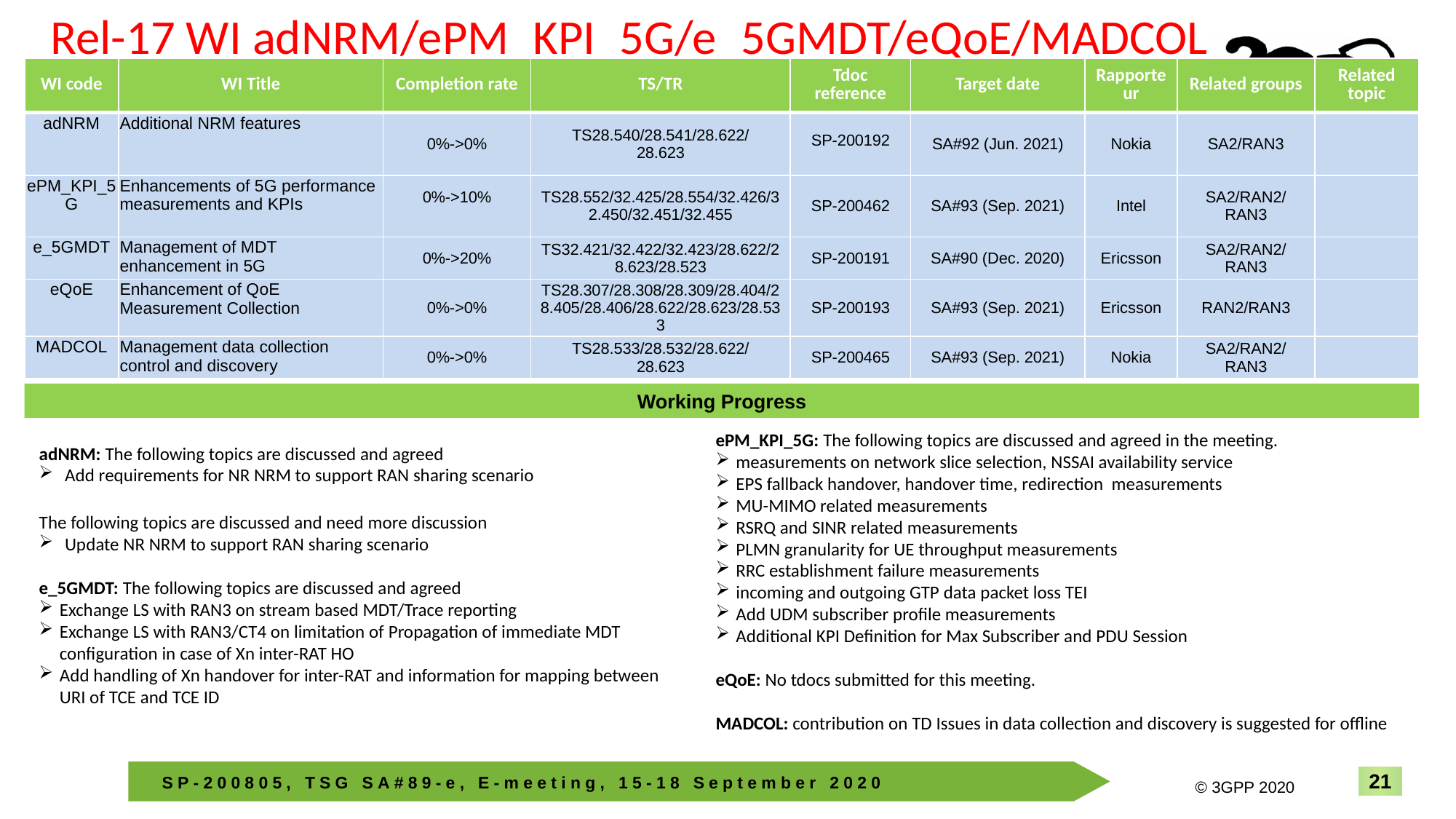

Rel-17 WI adNRM/ePM_KPI_5G/e_5GMDT/eQoE/MADCOL
| WI code | WI Title | Completion rate | TS/TR | Tdoc reference | Target date | Rapporteur | Related groups | Related topic |
| --- | --- | --- | --- | --- | --- | --- | --- | --- |
| adNRM | Additional NRM features | 0%->0% | TS28.540/28.541/28.622/ 28.623 | SP-200192 | SA#92 (Jun. 2021) | Nokia | SA2/RAN3 |  |
| ePM\_KPI\_5G | Enhancements of 5G performance measurements and KPIs | 0%->10% | TS28.552/32.425/28.554/32.426/32.450/32.451/32.455 | SP-200462 | SA#93 (Sep. 2021) | Intel | SA2/RAN2/RAN3 |  |
| e\_5GMDT | Management of MDT enhancement in 5G | 0%->20% | TS32.421/32.422/32.423/28.622/28.623/28.523 | SP-200191 | SA#90 (Dec. 2020) | Ericsson | SA2/RAN2/RAN3 |  |
| eQoE | Enhancement of QoE Measurement Collection | 0%->0% | TS28.307/28.308/28.309/28.404/28.405/28.406/28.622/28.623/28.533 | SP-200193 | SA#93 (Sep. 2021) | Ericsson | RAN2/RAN3 |  |
| MADCOL | Management data collection control and discovery | 0%->0% | TS28.533/28.532/28.622/ 28.623 | SP-200465 | SA#93 (Sep. 2021) | Nokia | SA2/RAN2/RAN3 |  |
Working Progress
ePM_KPI_5G: The following topics are discussed and agreed in the meeting.
measurements on network slice selection, NSSAI availability service
EPS fallback handover, handover time, redirection  measurements
MU-MIMO related measurements
RSRQ and SINR related measurements
PLMN granularity for UE throughput measurements
RRC establishment failure measurements
incoming and outgoing GTP data packet loss TEI
Add UDM subscriber profile measurements
Additional KPI Definition for Max Subscriber and PDU Session

eQoE: No tdocs submitted for this meeting.

MADCOL: contribution on TD Issues in data collection and discovery is suggested for offline
adNRM: The following topics are discussed and agreed
Add requirements for NR NRM to support RAN sharing scenario

The following topics are discussed and need more discussion
Update NR NRM to support RAN sharing scenario

e_5GMDT: The following topics are discussed and agreed
Exchange LS with RAN3 on stream based MDT/Trace reporting
Exchange LS with RAN3/CT4 on limitation of Propagation of immediate MDT configuration in case of Xn inter-RAT HO
Add handling of Xn handover for inter-RAT and information for mapping between URI of TCE and TCE ID